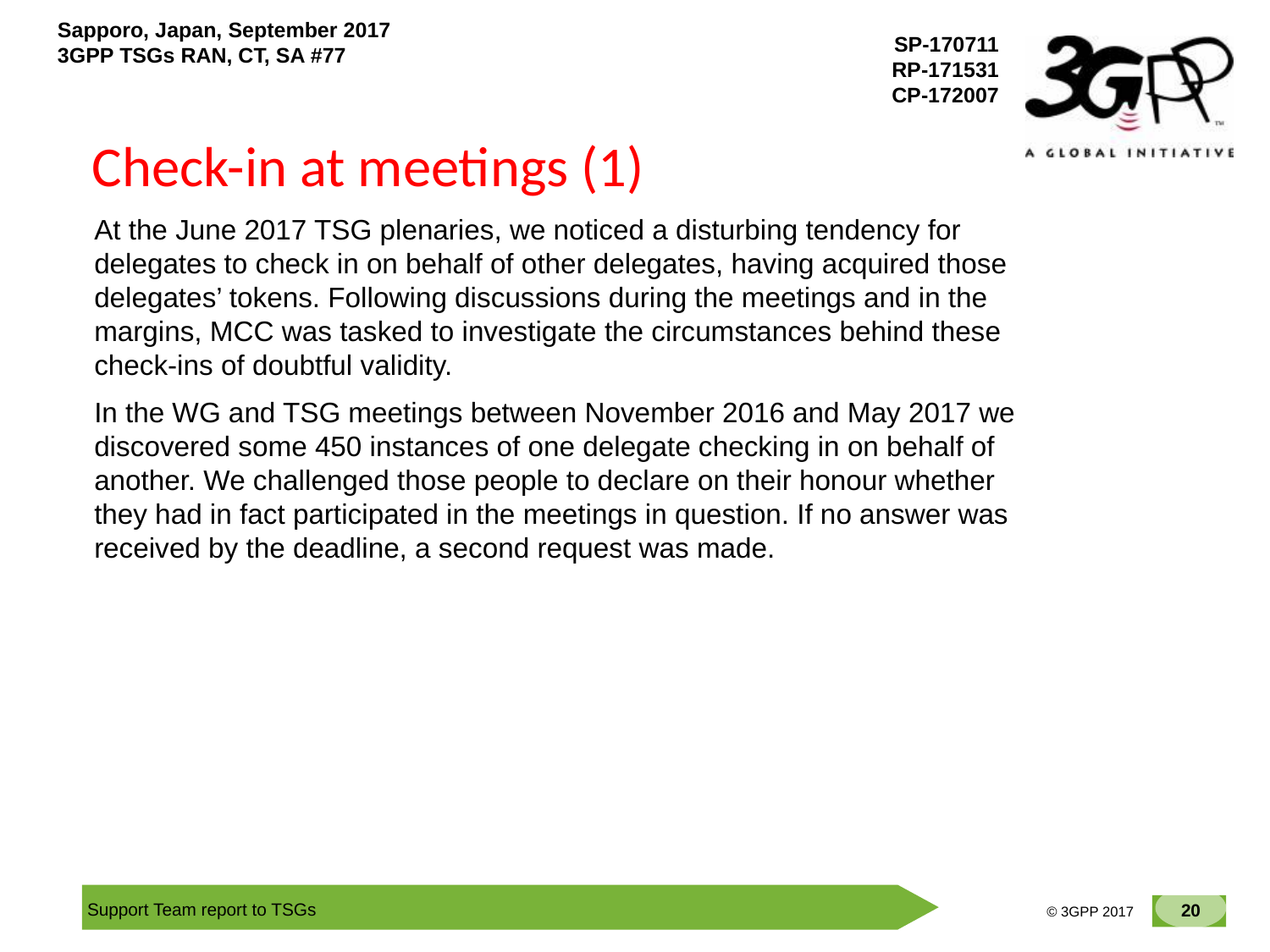

# Check-in at meetings (1)
At the June 2017 TSG plenaries, we noticed a disturbing tendency for delegates to check in on behalf of other delegates, having acquired those delegates’ tokens. Following discussions during the meetings and in the margins, MCC was tasked to investigate the circumstances behind these check-ins of doubtful validity.
In the WG and TSG meetings between November 2016 and May 2017 we discovered some 450 instances of one delegate checking in on behalf of another. We challenged those people to declare on their honour whether they had in fact participated in the meetings in question. If no answer was received by the deadline, a second request was made.